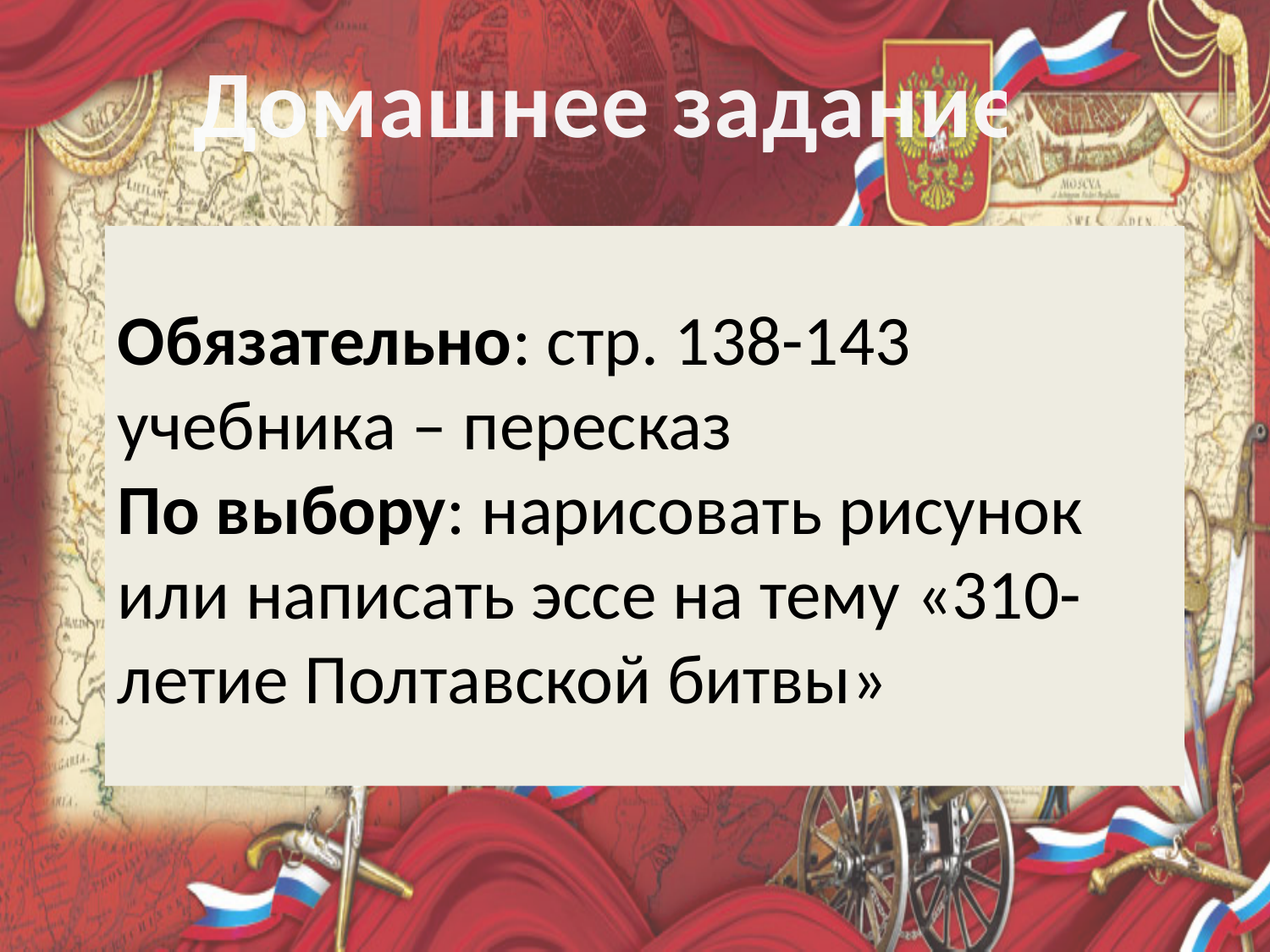

Домашнее задание
# Обязательно: стр. 138-143 учебника – пересказ По выбору: нарисовать рисунок или написать эссе на тему «310-летие Полтавской битвы»